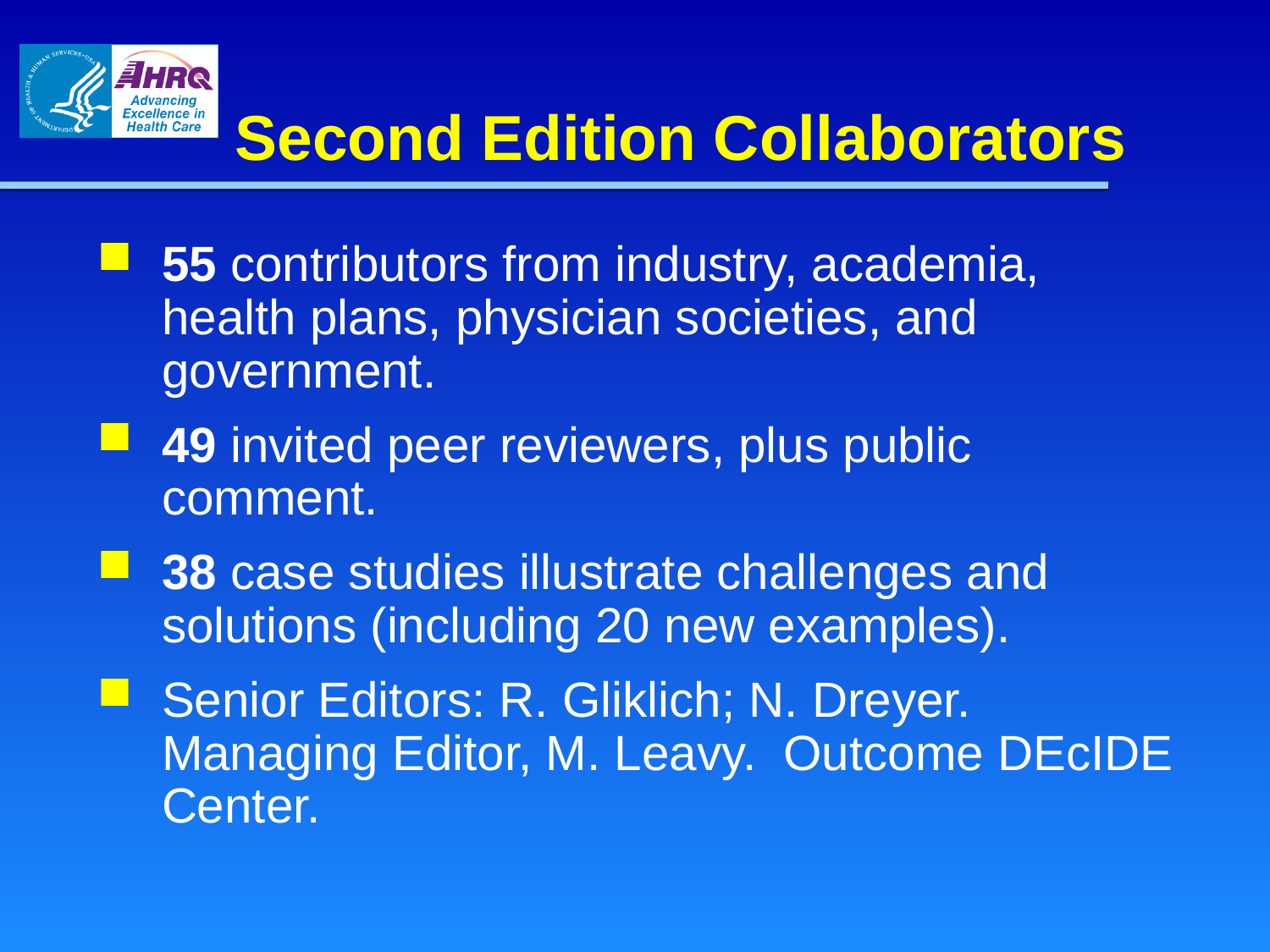

# Second Edition Collaborators
55 contributors from industry, academia, health plans, physician societies, and government.
49 invited peer reviewers, plus public comment.
38 case studies illustrate challenges and solutions (including 20 new examples).
Senior Editors: R. Gliklich; N. Dreyer.  Managing Editor, M. Leavy.  Outcome DEcIDE Center.